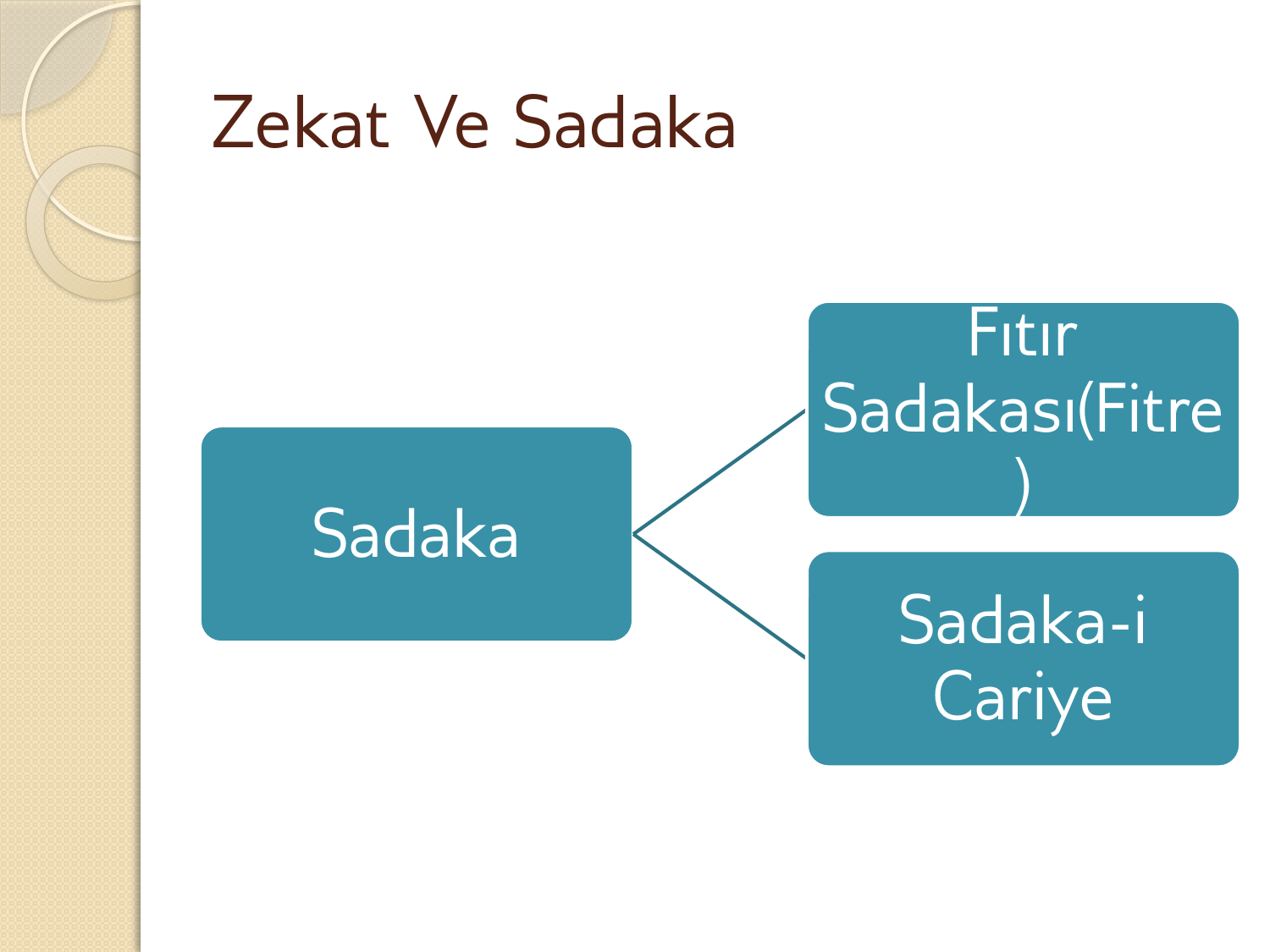

# Zekat Ve Sadaka
Sadaka

Fıtır Sadakası(Fitre)

Sadaka-i Cariye